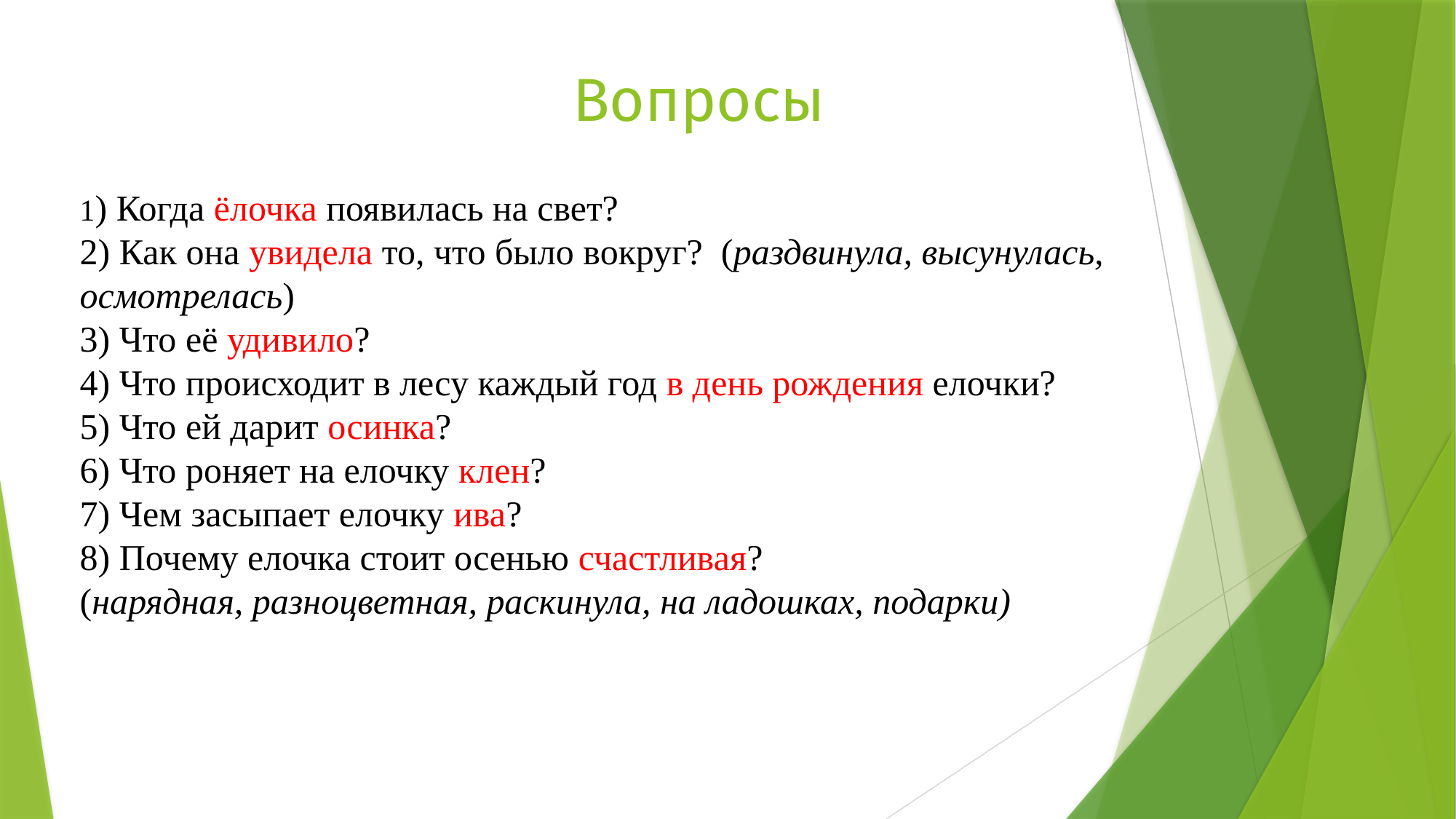

# Вопросы

1) Когда ёлочка появилась на свет?
2) Как она увидела то, что было вокруг?  (раздвинула, высунулась, осмотрелась)
3) Что её удивило?
4) Что происходит в лесу каждый год в день рождения елочки?
5) Что ей дарит осинка?
6) Что роняет на елочку клен?
7) Чем засыпает елочку ива?
8) Почему елочка стоит осенью счастливая?
(нарядная, разноцветная, раскинула, на ладошках, подарки)